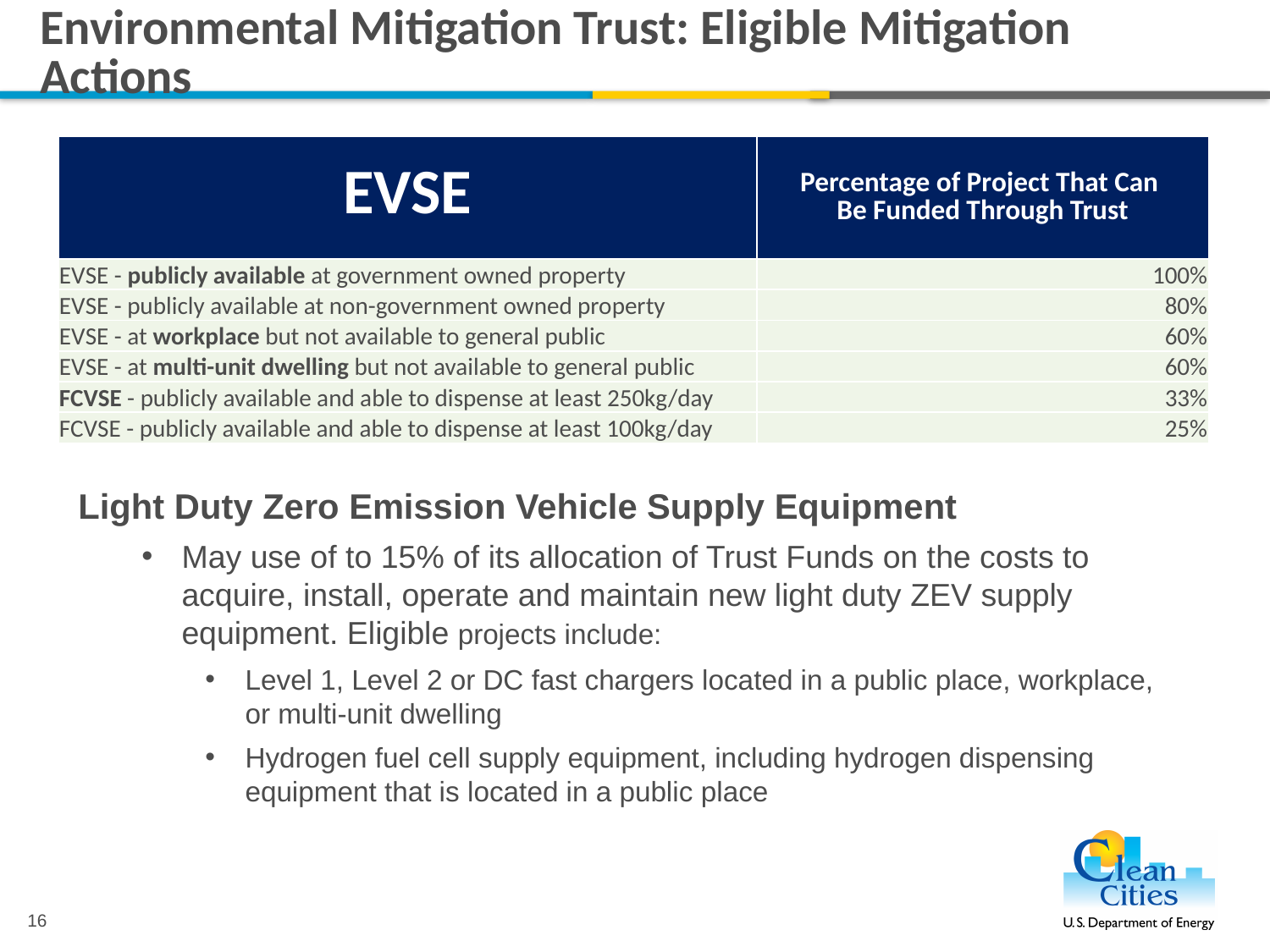

# Environmental Mitigation Trust: Eligible Mitigation Actions
| EVSE | Percentage of Project That Can Be Funded Through Trust |
| --- | --- |
| EVSE - publicly available at government owned property | 100% |
| EVSE - publicly available at non-government owned property | 80% |
| EVSE - at workplace but not available to general public | 60% |
| EVSE - at multi-unit dwelling but not available to general public | 60% |
| FCVSE - publicly available and able to dispense at least 250kg/day | 33% |
| FCVSE - publicly available and able to dispense at least 100kg/day | 25% |
Light Duty Zero Emission Vehicle Supply Equipment
May use of to 15% of its allocation of Trust Funds on the costs to acquire, install, operate and maintain new light duty ZEV supply equipment. Eligible projects include:
Level 1, Level 2 or DC fast chargers located in a public place, workplace, or multi-unit dwelling
Hydrogen fuel cell supply equipment, including hydrogen dispensing equipment that is located in a public place